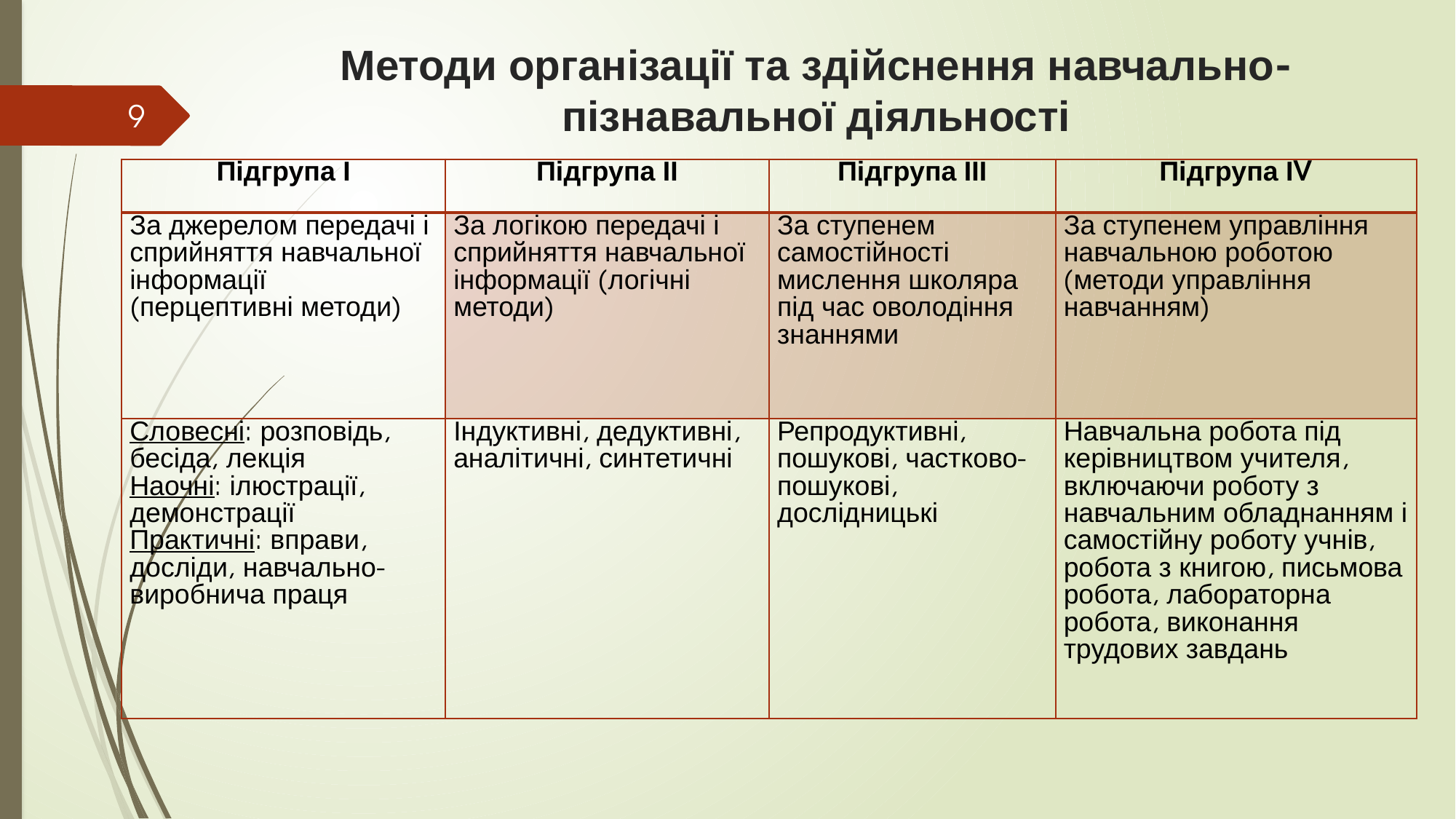

# Методи організації та здійснення навчально-пізнавальної діяльності
9
| Підгрупа І | Підгрупа ІІ | Підгрупа ІІІ | Підгрупа ІV |
| --- | --- | --- | --- |
| За джерелом передачі і сприйняття навчальної інформації (перцептивні методи) | За логікою передачі і сприйняття навчальної інформації (логічні методи) | За ступенем самостійності мислення школяра під час оволодіння знаннями | За ступенем управління навчальною роботою (методи управління навчанням) |
| Словесні: розповідь, бесіда, лекція Наочні: ілюстрації, демонстрації Практичні: вправи, досліди, навчально-виробнича праця | Індуктивні, дедуктивні, аналітичні, синтетичні | Репродуктивні, пошукові, частково-пошукові, дослідницькі | Навчальна робота під керівництвом учителя, включаючи роботу з навчальним обладнанням і самостійну роботу учнів, робота з книгою, письмова робота, лабораторна робота, виконання трудових завдань |